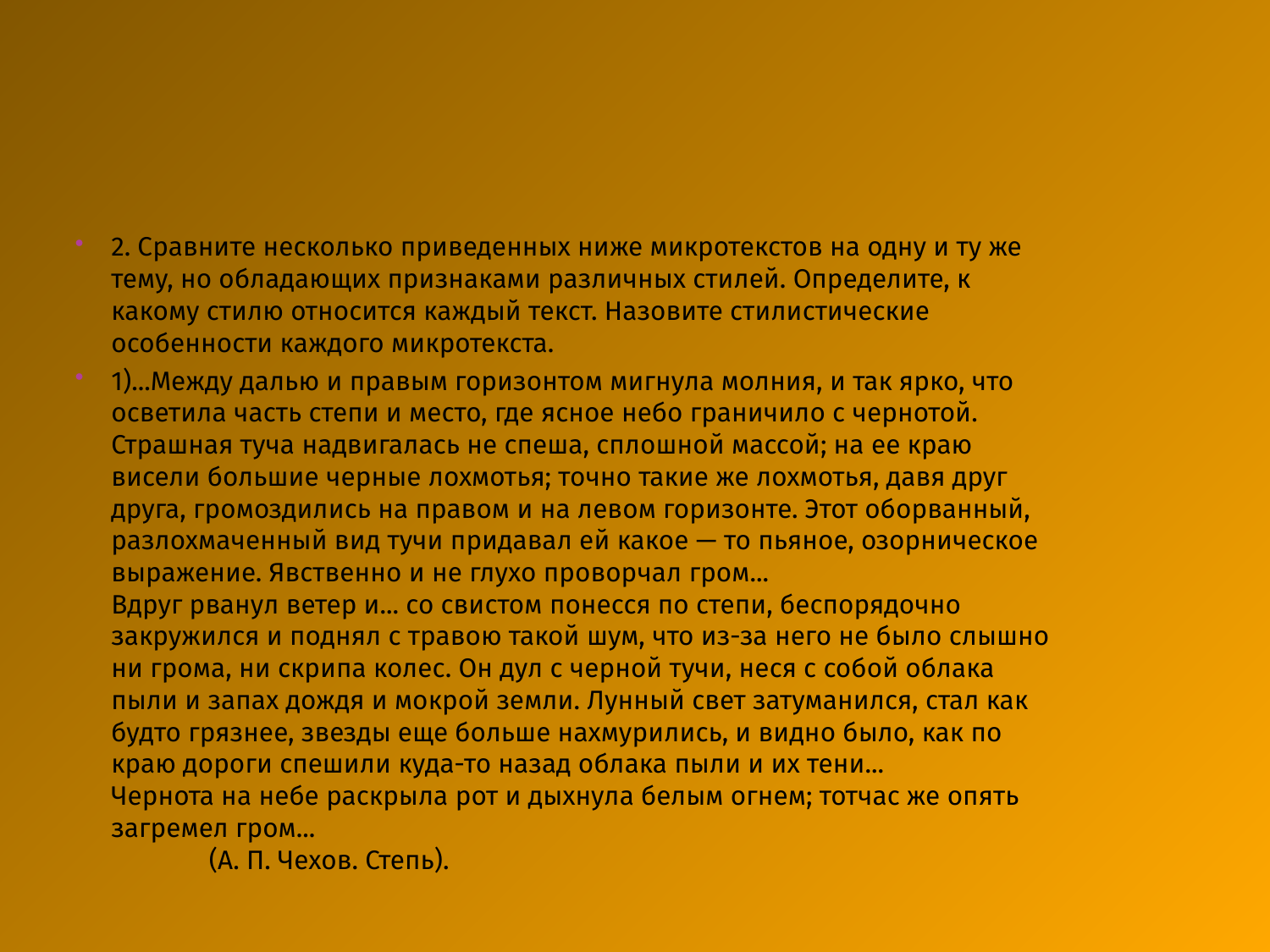

#
2. Сравните несколько приведенных ниже микротекстов на одну и ту же тему, но обладающих признаками различных стилей. Определите, к какому стилю относится каждый текст. Назовите стилистические особенности каждого микротекста.
1)...Между далью и правым горизонтом мигнула молния, и так ярко, что осветила часть степи и место, где ясное небо граничило с чернотой. Страшная туча надвигалась не спеша, сплошной массой; на ее краю висели большие черные лохмотья; точно такие же лохмотья, давя друг друга, громоздились на правом и на левом горизонте. Этот оборванный, разлохмаченный вид тучи придавал ей какое — то пьяное, озорническое выражение. Явственно и не глухо проворчал гром...
Вдруг рванул ветер и... со свистом понесся по степи, беспорядочно закружился и поднял с травою такой шум, что из-за него не было слышно ни грома, ни скрипа колес. Он дул с черной тучи, неся с собой облака пыли и запах дождя и мокрой земли. Лунный свет затуманился, стал как будто грязнее, звезды еще больше нахмурились, и видно было, как по краю дороги спешили куда-то назад облака пыли и их тени...
Чернота на небе раскрыла рот и дыхнула белым огнем; тотчас же опять загремел гром...
              (А. П. Чехов. Степь).